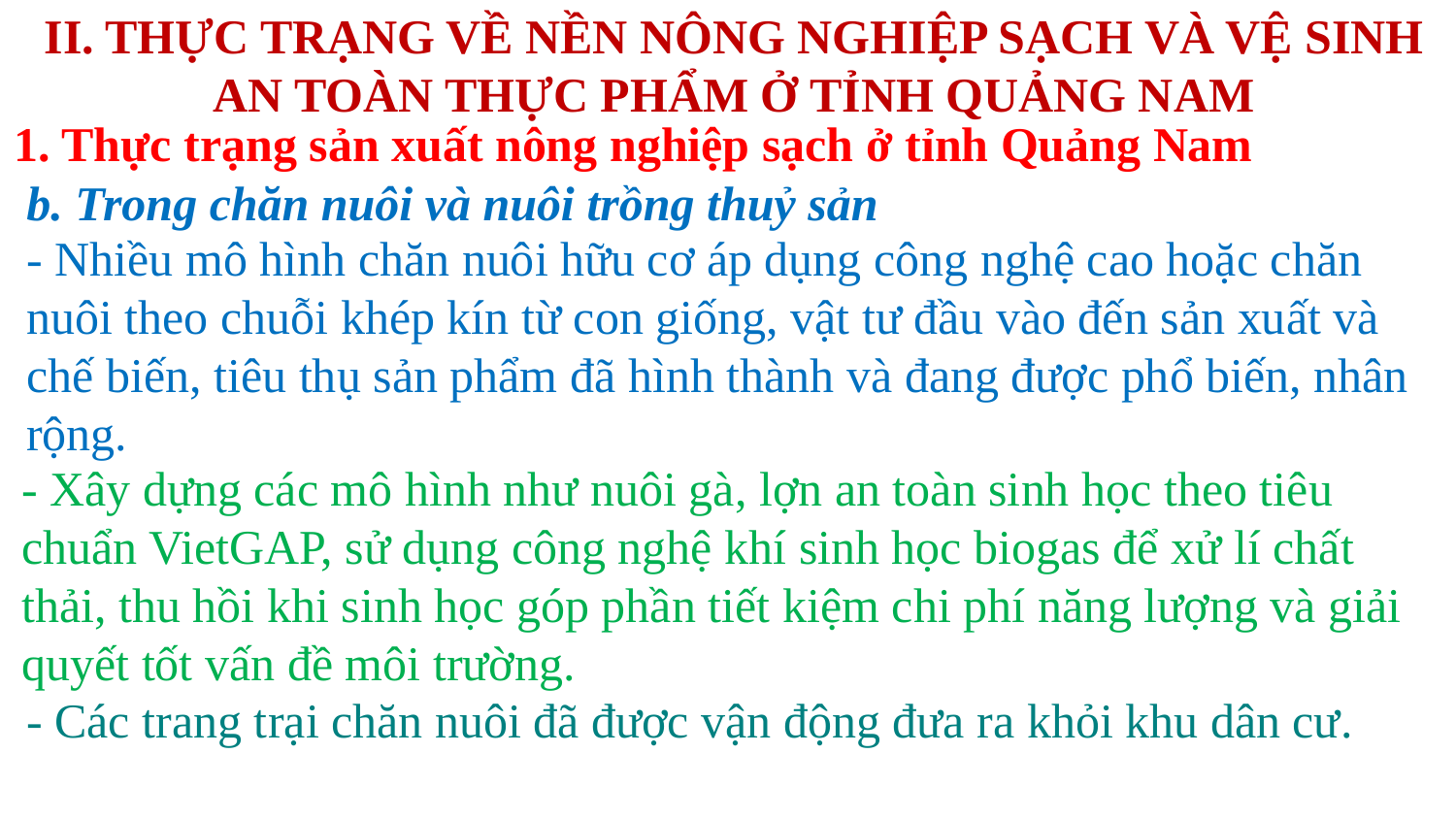

II. THỰC TRẠNG VỀ NỀN NÔNG NGHIỆP SẠCH VÀ VỆ SINH AN TOÀN THỰC PHẨM Ở TỈNH QUẢNG NAM
1. Thực trạng sản xuất nông nghiệp sạch ở tỉnh Quảng Nam
b. Trong chăn nuôi và nuôi trồng thuỷ sản
- Nhiều mô hình chăn nuôi hữu cơ áp dụng công nghệ cao hoặc chăn nuôi theo chuỗi khép kín từ con giống, vật tư đầu vào đến sản xuất và chế biến, tiêu thụ sản phẩm đã hình thành và đang được phổ biến, nhân rộng.
- Xây dựng các mô hình như nuôi gà, lợn an toàn sinh học theo tiêu chuẩn VietGAP, sử dụng công nghệ khí sinh học biogas để xử lí chất thải, thu hồi khi sinh học góp phần tiết kiệm chi phí năng lượng và giải quyết tốt vấn đề môi trường.
- Các trang trại chăn nuôi đã được vận động đưa ra khỏi khu dân cư.